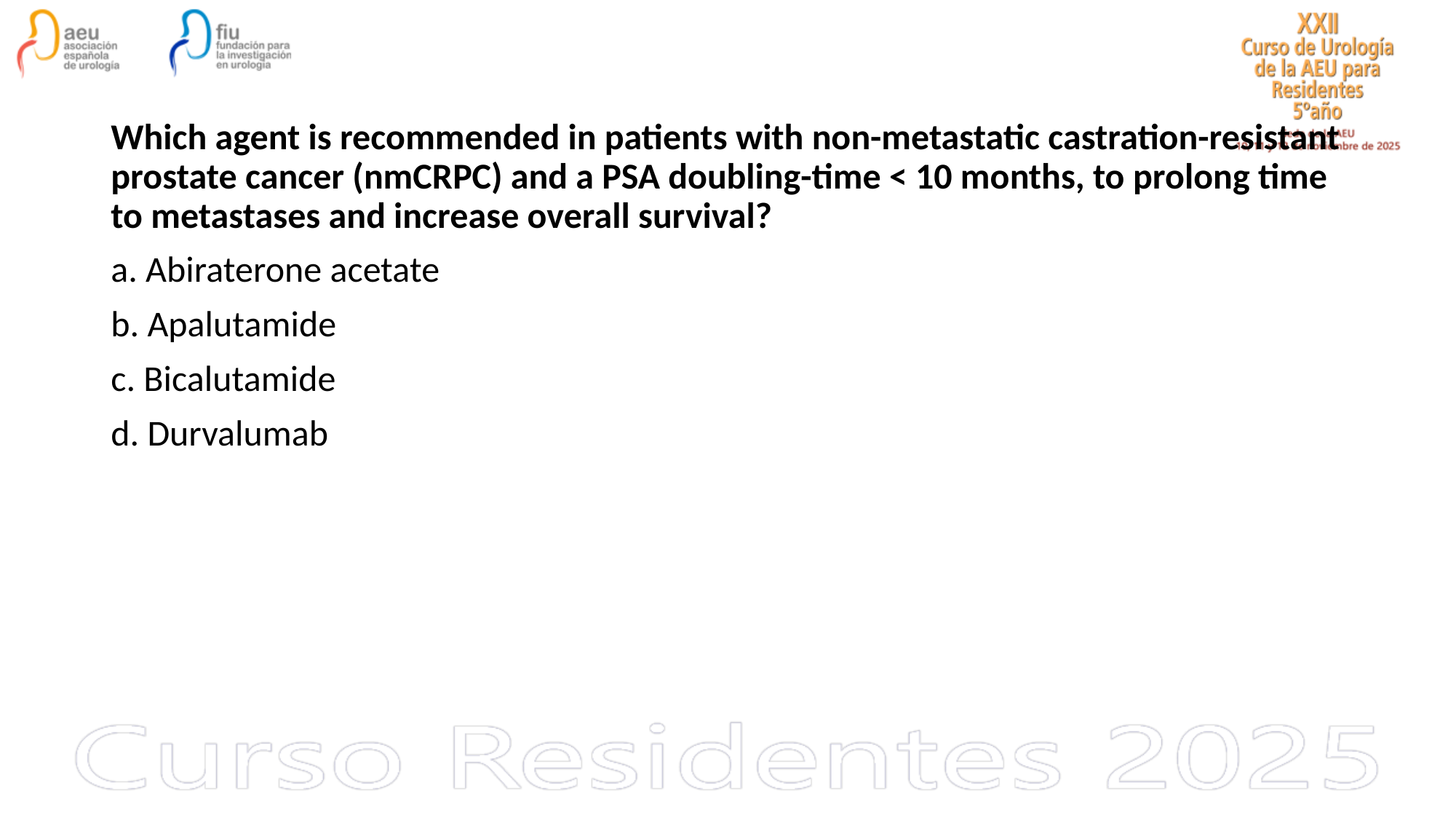

Which agent is recommended in patients with non-metastatic castration-resistant prostate cancer (nmCRPC) and a PSA doubling-time < 10 months, to prolong time to metastases and increase overall survival?
a. Abiraterone acetate
b. Apalutamide
c. Bicalutamide
d. Durvalumab